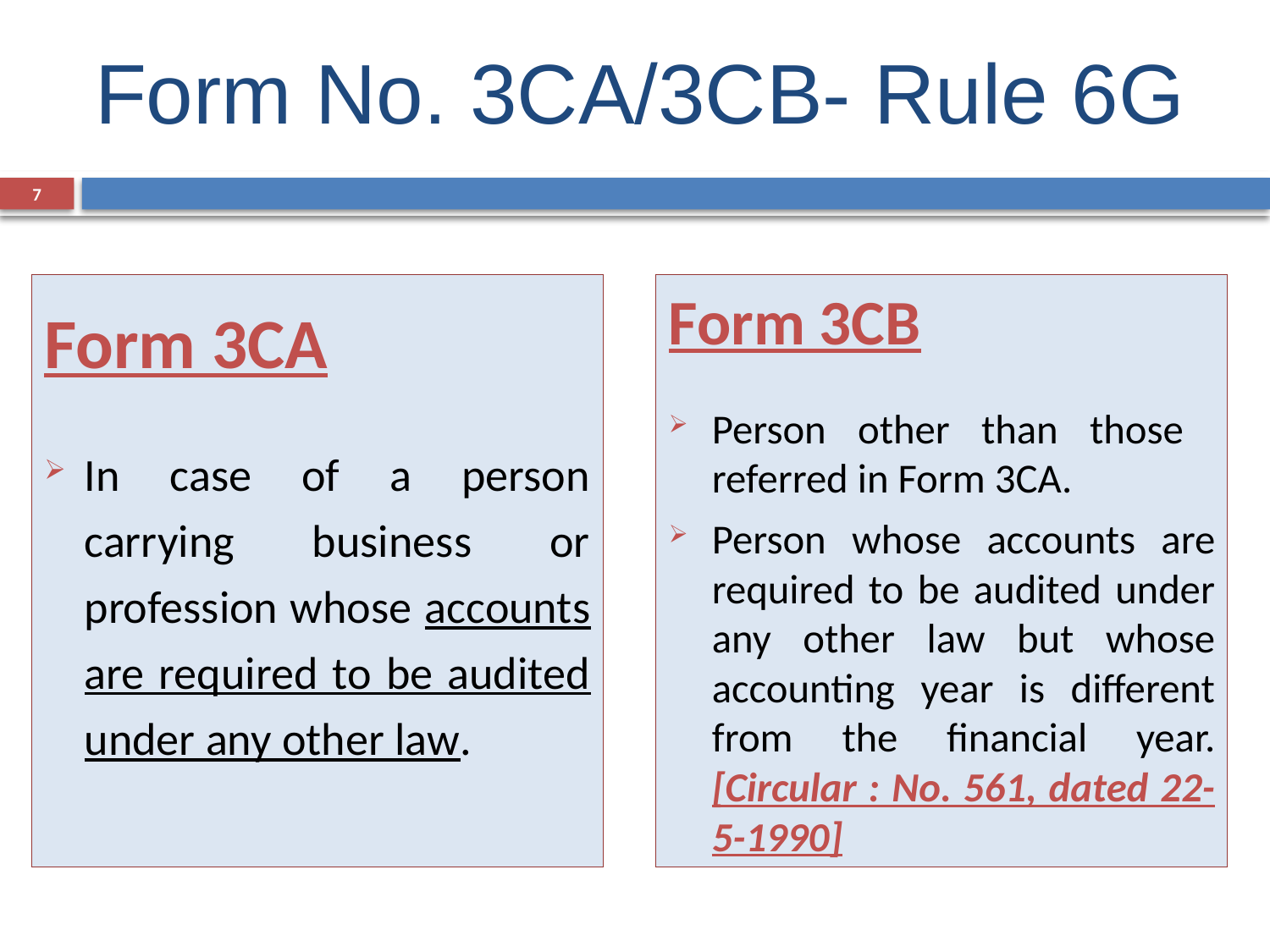

# Form No. 3CA/3CB- Rule 6G
7
Form 3CA

In case of a person carrying business or profession whose accounts are required to be audited under any other law.
Form 3CB

Person other than those  referred in Form 3CA.
Person whose accounts are required to be audited under any other law but whose accounting year is different from the financial year. [Circular : No. 561, dated 22-5-1990]